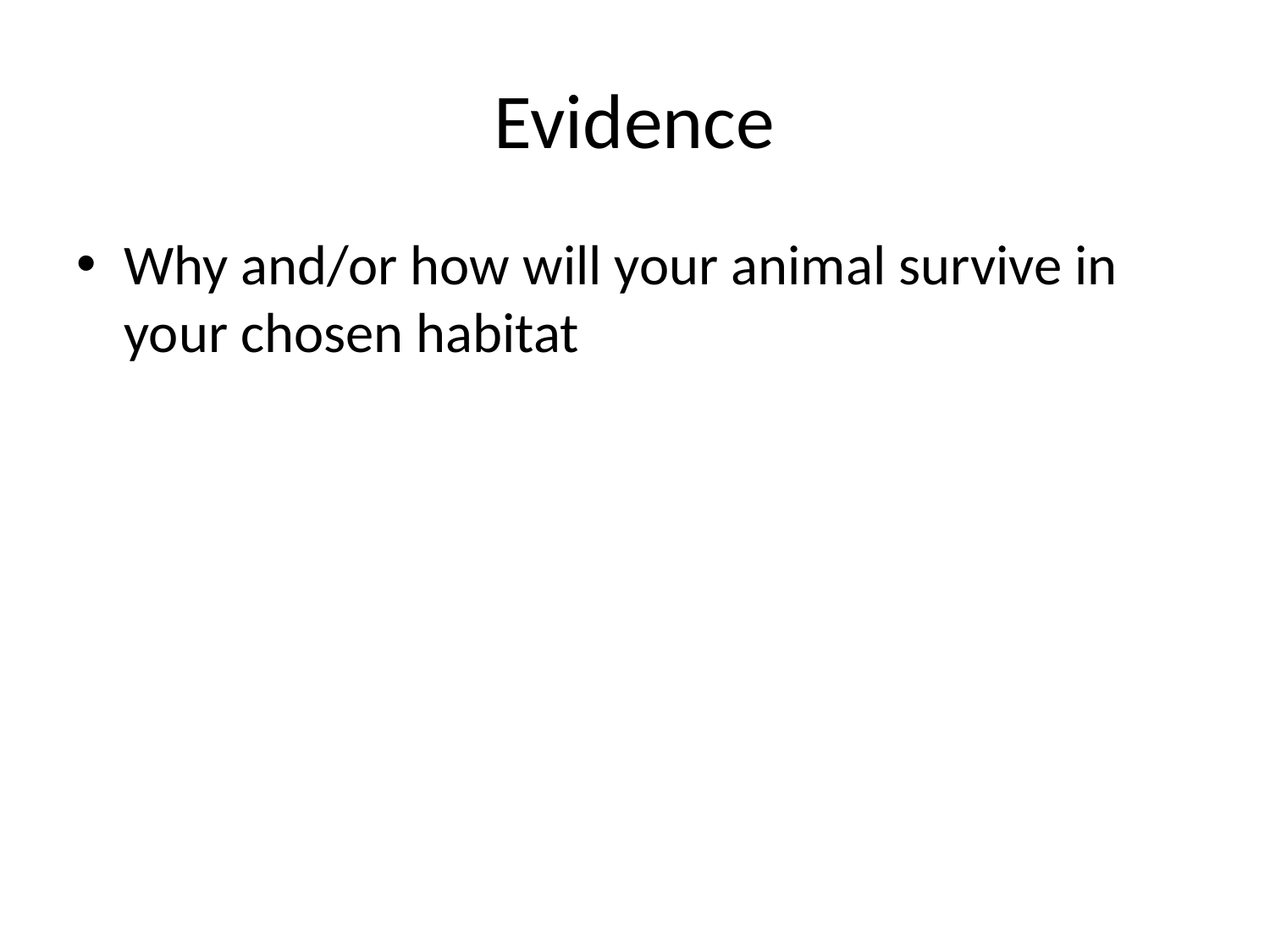

# Evidence
Why and/or how will your animal survive in your chosen habitat